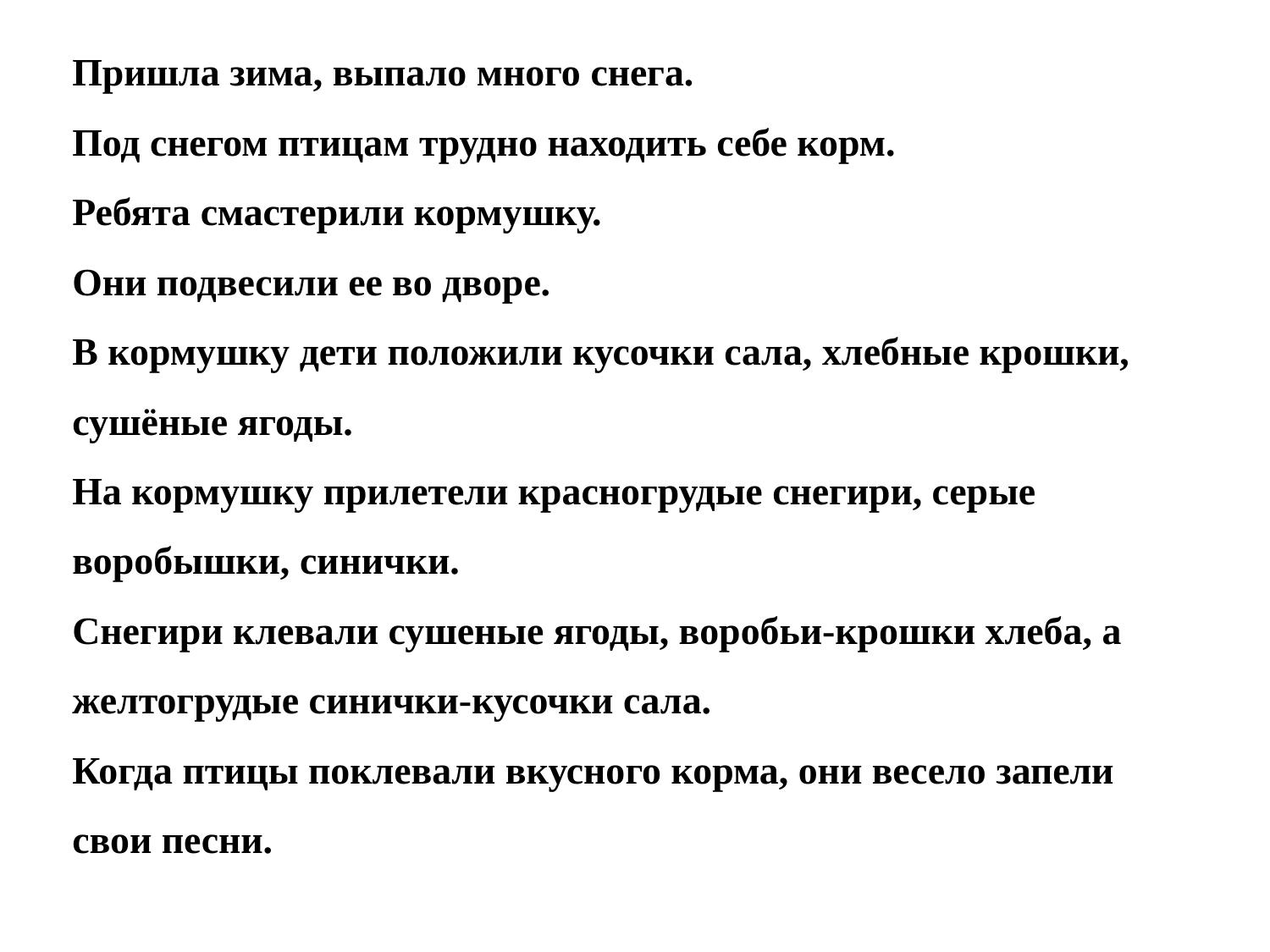

# Пришла зима, выпало много снега. Под снегом птицам трудно находить себе корм. Ребята смастерили кормушку. Они подвесили ее во дворе. В кормушку дети положили кусочки сала, хлебные крошки, сушёные ягоды. На кормушку прилетели красногрудые снегири, серые воробышки, синички. Снегири клевали сушеные ягоды, воробьи-крошки хлеба, а желтогрудые синички-кусочки сала. Когда птицы поклевали вкусного корма, они весело запели свои песни.